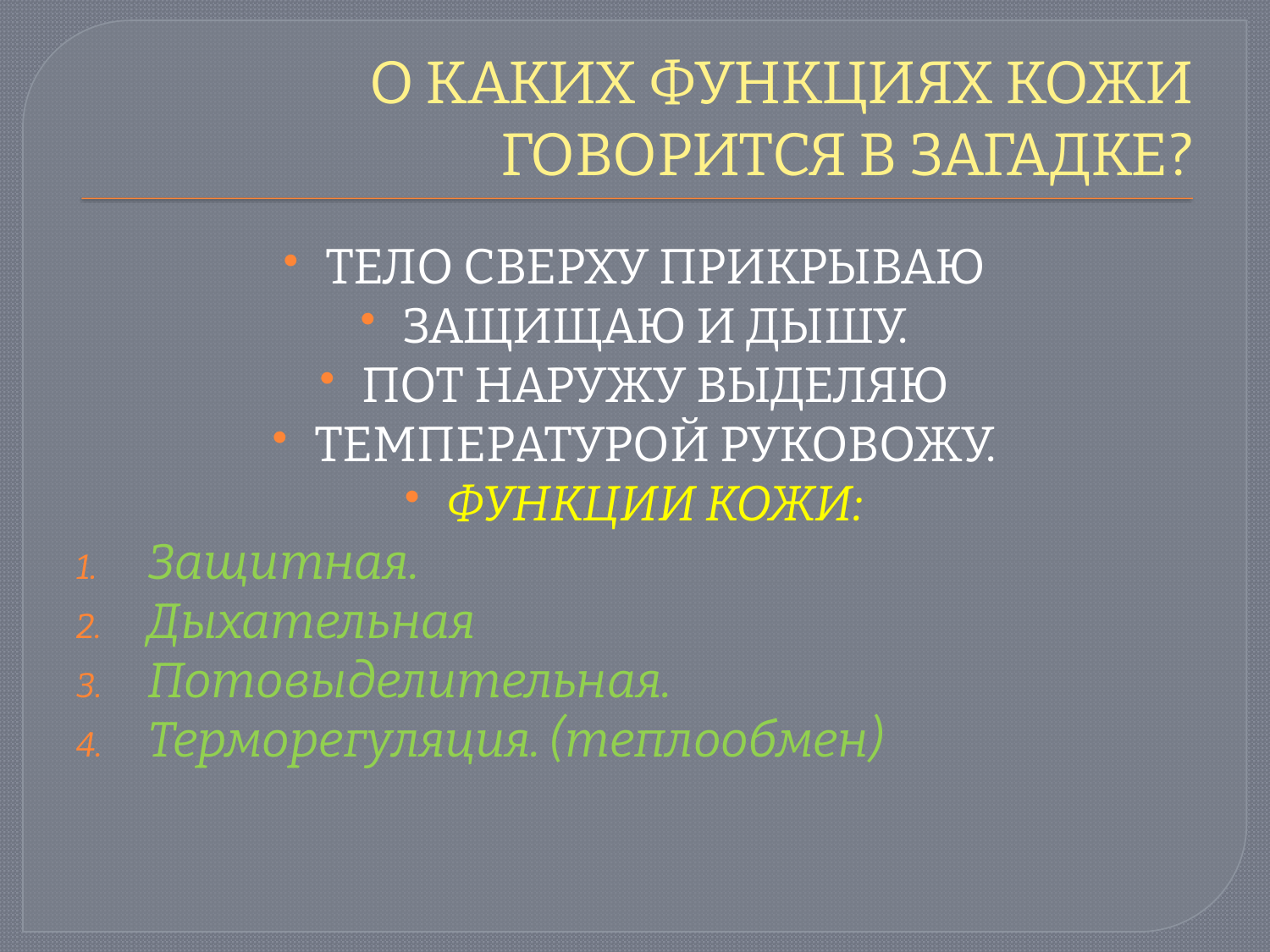

# О КАКИХ ФУНКЦИЯХ КОЖИ ГОВОРИТСЯ В ЗАГАДКЕ?
ТЕЛО СВЕРХУ ПРИКРЫВАЮ
ЗАЩИЩАЮ И ДЫШУ.
ПОТ НАРУЖУ ВЫДЕЛЯЮ
ТЕМПЕРАТУРОЙ РУКОВОЖУ.
ФУНКЦИИ КОЖИ:
Защитная.
Дыхательная
Потовыделительная.
Терморегуляция. (теплообмен)